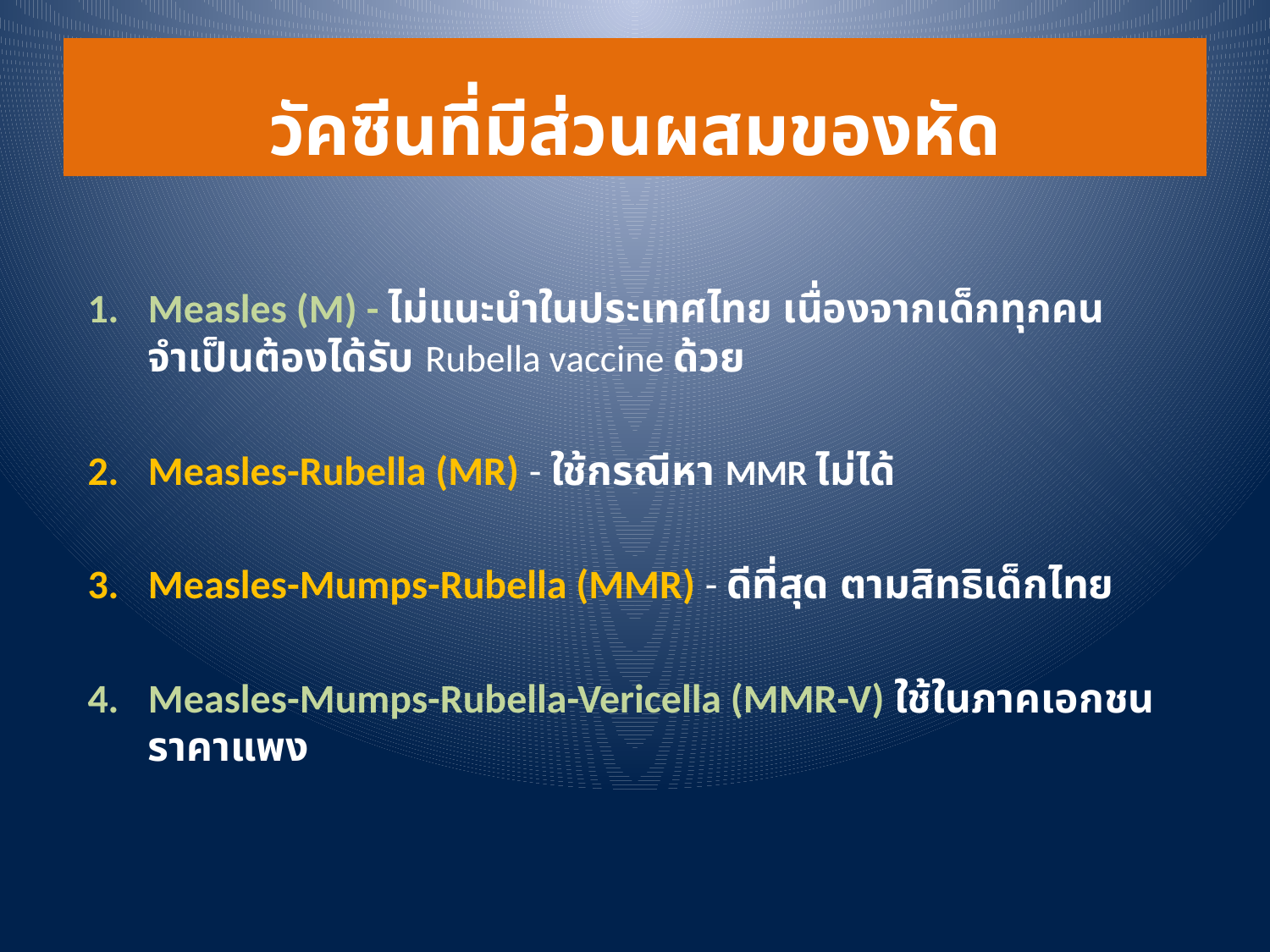

# วัคซีนที่มีส่วนผสมของหัด
Measles (M) - ไม่แนะนำในประเทศไทย เนื่องจากเด็กทุกคนจำเป็นต้องได้รับ Rubella vaccine ด้วย

Measles-Rubella (MR) - ใช้กรณีหา MMR ไม่ได้

Measles-Mumps-Rubella (MMR) - ดีที่สุด ตามสิทธิเด็กไทย

Measles-Mumps-Rubella-Vericella (MMR-V) ใช้ในภาคเอกชน ราคาแพง